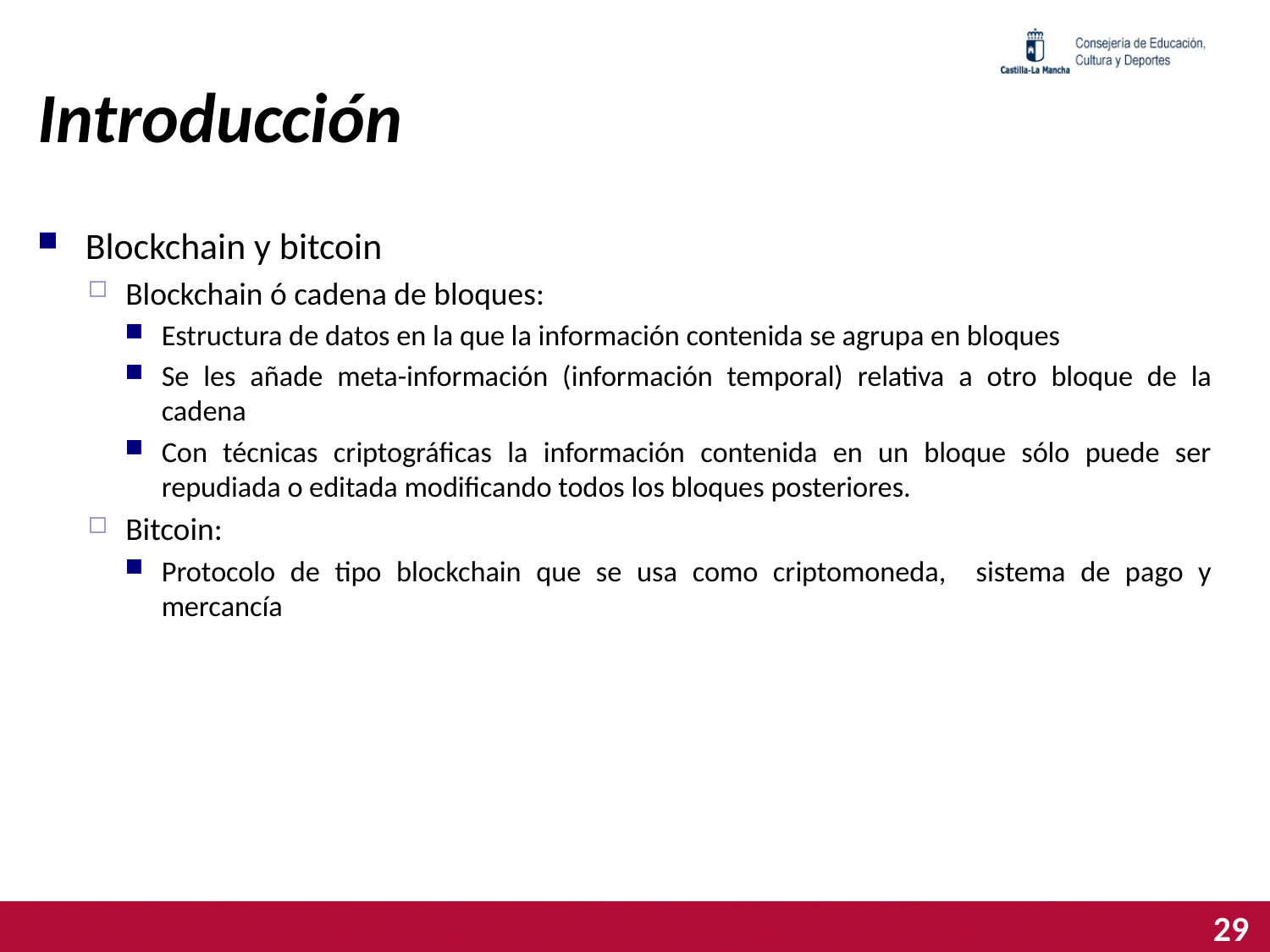

Introducción
Blockchain y bitcoin
Blockchain ó cadena de bloques:
Estructura de datos en la que la información contenida se agrupa en bloques
Se les añade meta-información (información temporal) relativa a otro bloque de la cadena
Con técnicas criptográficas la información contenida en un bloque sólo puede ser repudiada o editada modificando todos los bloques posteriores.
Bitcoin:
Protocolo de tipo blockchain que se usa como criptomoneda,  sistema de pago y mercancía